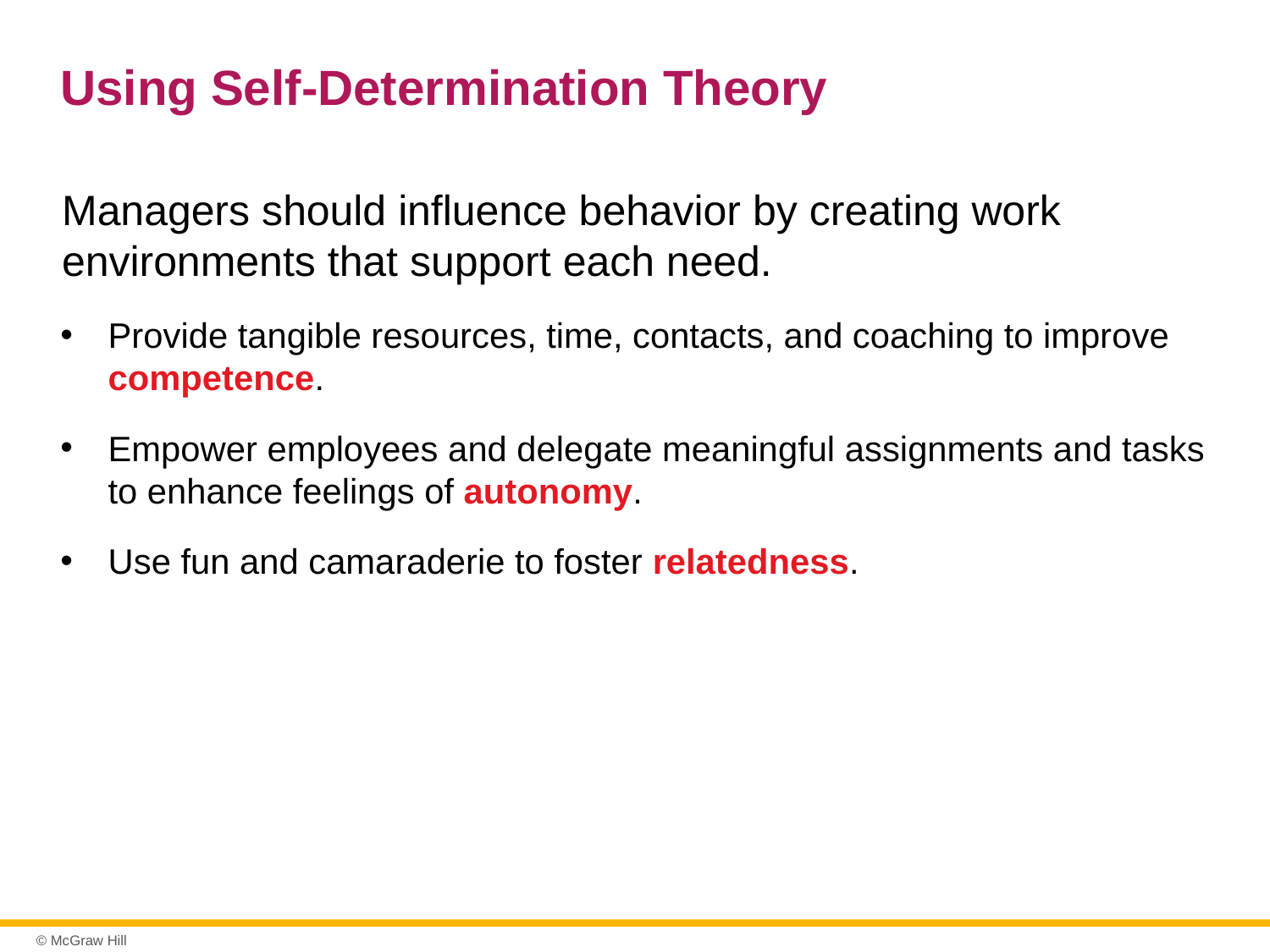

# Using Self-Determination Theory
Managers should influence behavior by creating work environments that support each need.
Provide tangible resources, time, contacts, and coaching to improve competence.
Empower employees and delegate meaningful assignments and tasks to enhance feelings of autonomy.
Use fun and camaraderie to foster relatedness.